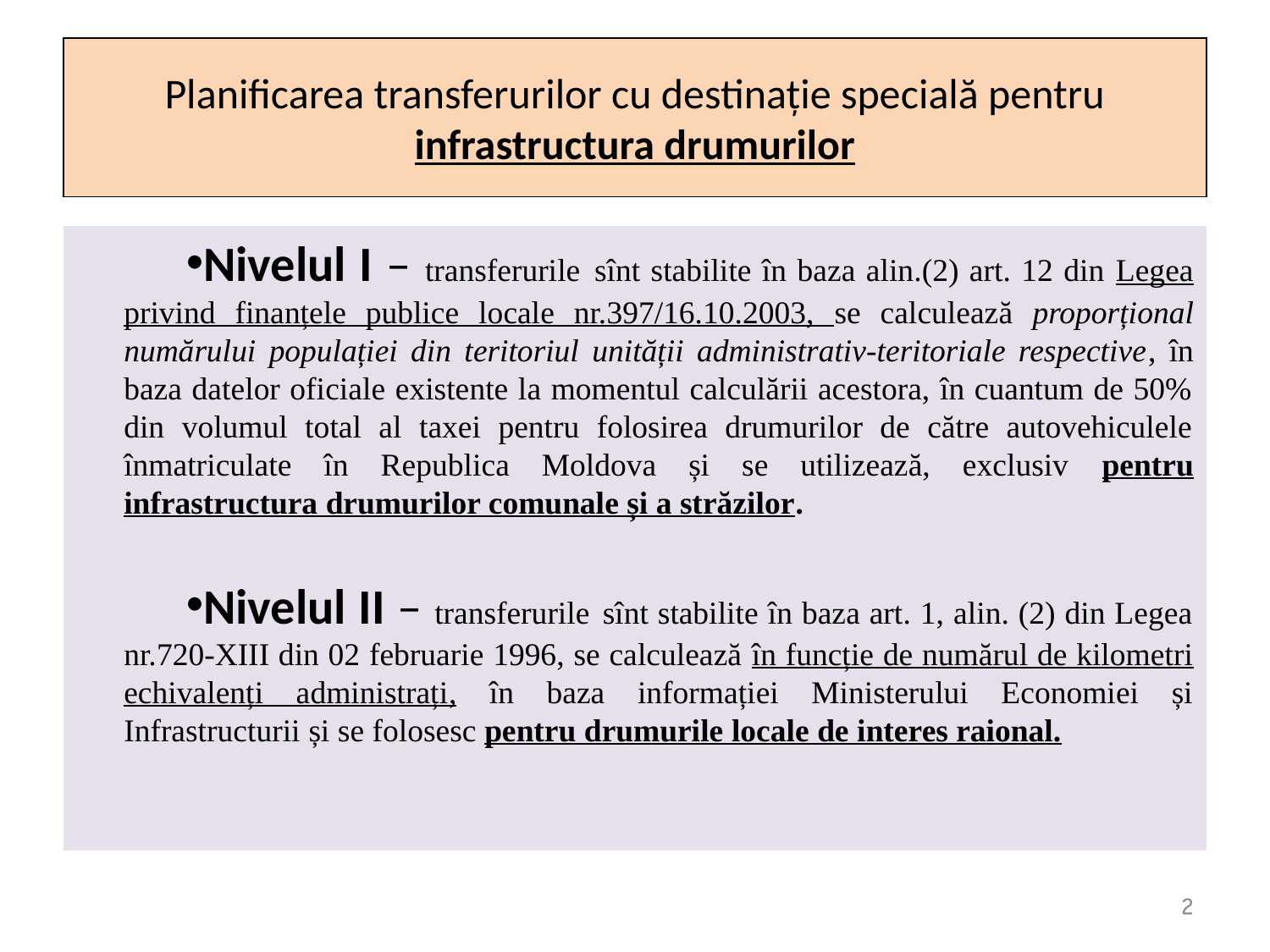

# Planificarea transferurilor cu destinație specială pentru infrastructura drumurilor
Nivelul I – transferurile sînt stabilite în baza alin.(2) art. 12 din Legea privind finanțele publice locale nr.397/16.10.2003, se calculează proporțional numărului populației din teritoriul unității administrativ-teritoriale respective, în baza datelor oficiale existente la momentul calculării acestora, în cuantum de 50% din volumul total al taxei pentru folosirea drumurilor de către autovehiculele înmatriculate în Republica Moldova și se utilizează, exclusiv pentru infrastructura drumurilor comunale și a străzilor.

Nivelul II – transferurile sînt stabilite în baza art. 1, alin. (2) din Legea nr.720-XIII din 02 februarie 1996, se calculează în funcție de numărul de kilometri echivalenți administrați, în baza informației Ministerului Economiei și Infrastructurii și se folosesc pentru drumurile locale de interes raional.

2